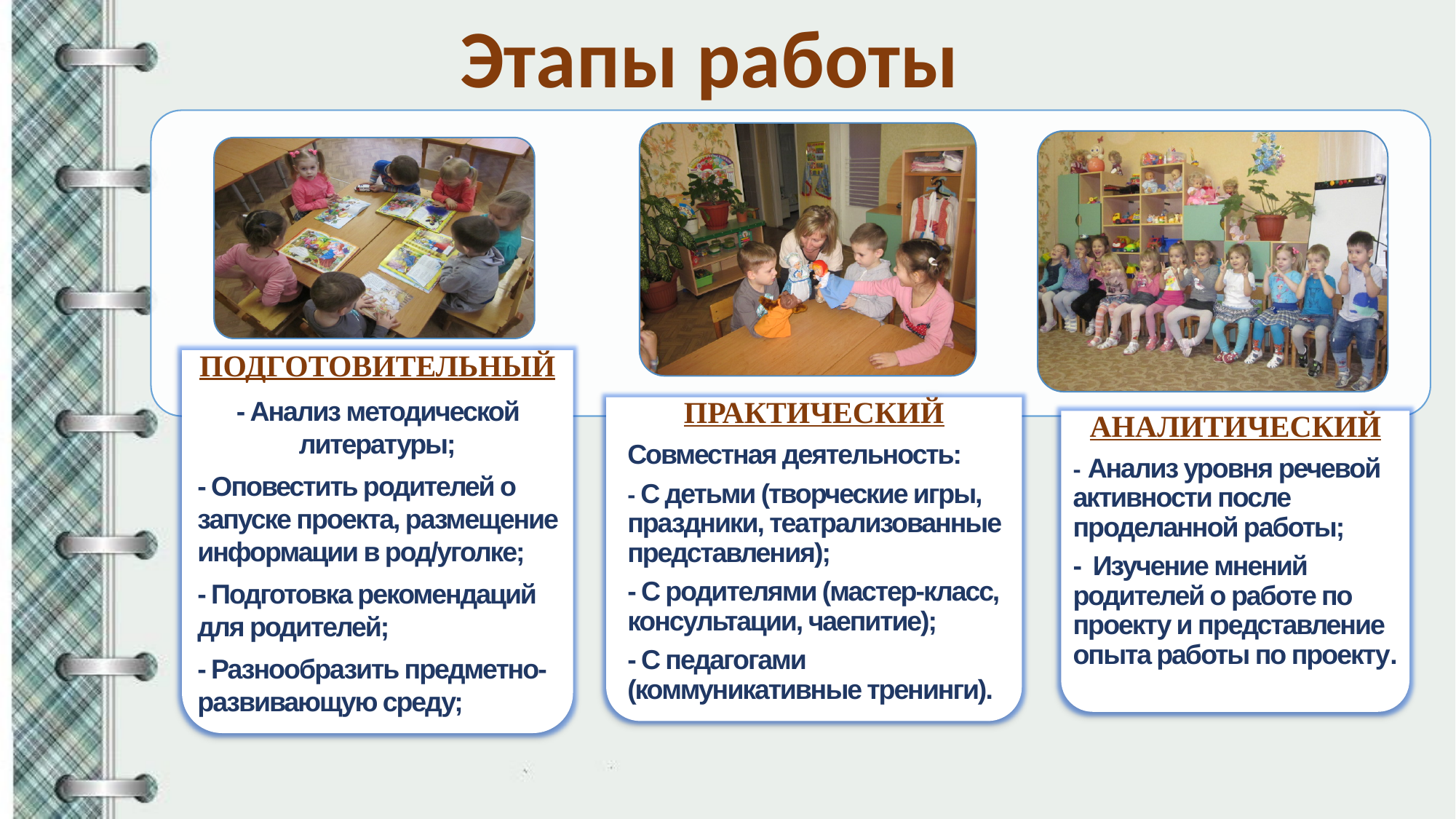

Этапы работы
ПОДГОТОВИТЕЛЬНЫЙ
- Анализ методической литературы;
- Оповестить родителей о запуске проекта, размещение информации в род/уголке;
- Подготовка рекомендаций для родителей;
- Разнообразить предметно-развивающую среду;

ПРАКТИЧЕСКИЙ
Совместная деятельность:
- С детьми (творческие игры, праздники, театрализованные представления);
- С родителями (мастер-класс, консультации, чаепитие);
- С педагогами (коммуникативные тренинги).

АНАЛИТИЧЕСКИЙ
- Анализ уровня речевой активности после проделанной работы;
-  Изучение мнений родителей о работе по проекту и представление опыта работы по проекту.